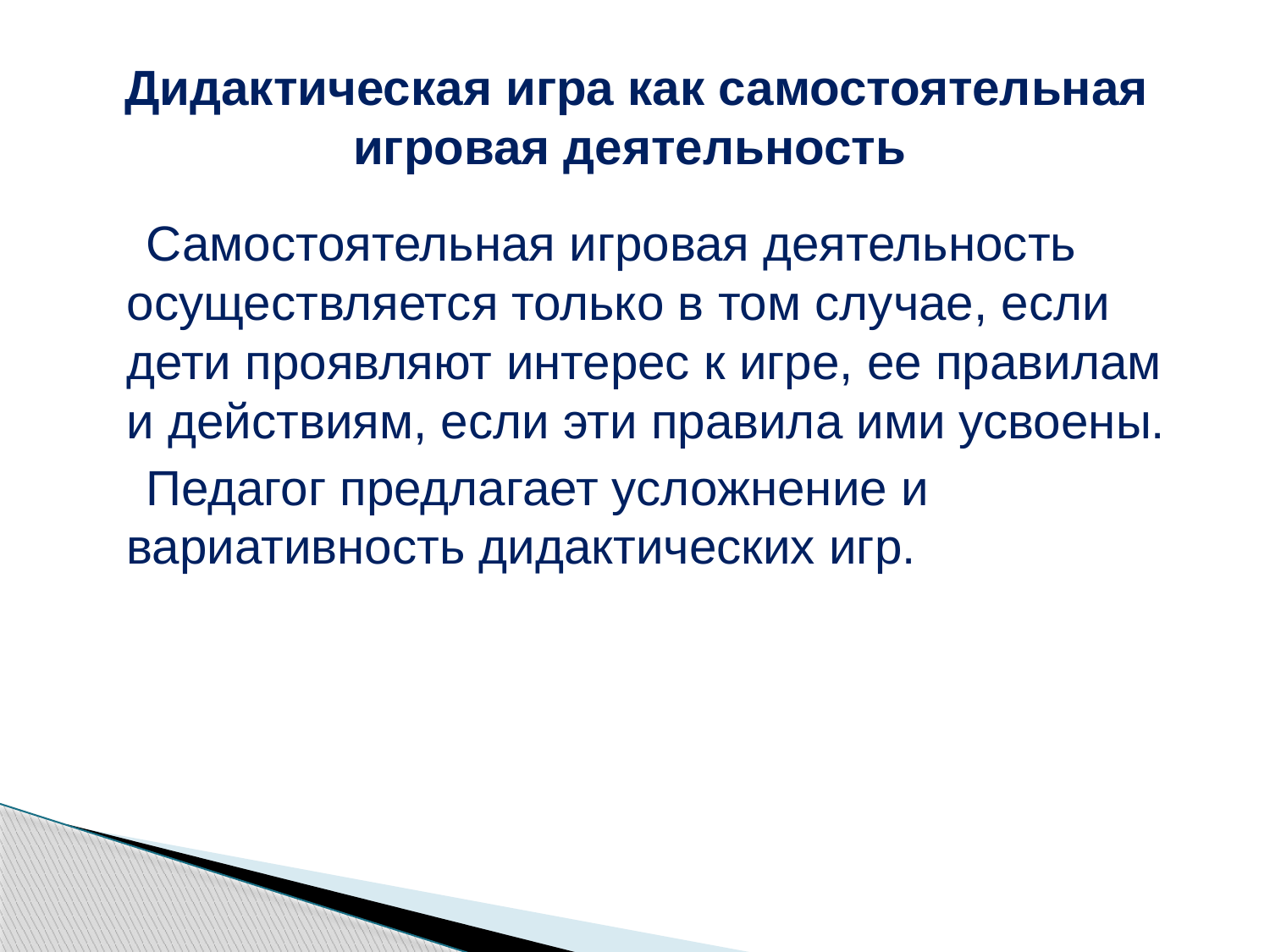

# Дидактическая игра как самостоятельная игровая деятельность
    Самостоятельная игровая деятельность осуществляется только в том случае, если дети проявляют интерес к игре, ее правилам и действиям, если эти правила ими усвоены.
    Педагог предлагает усложнение и вариативность дидактических игр.